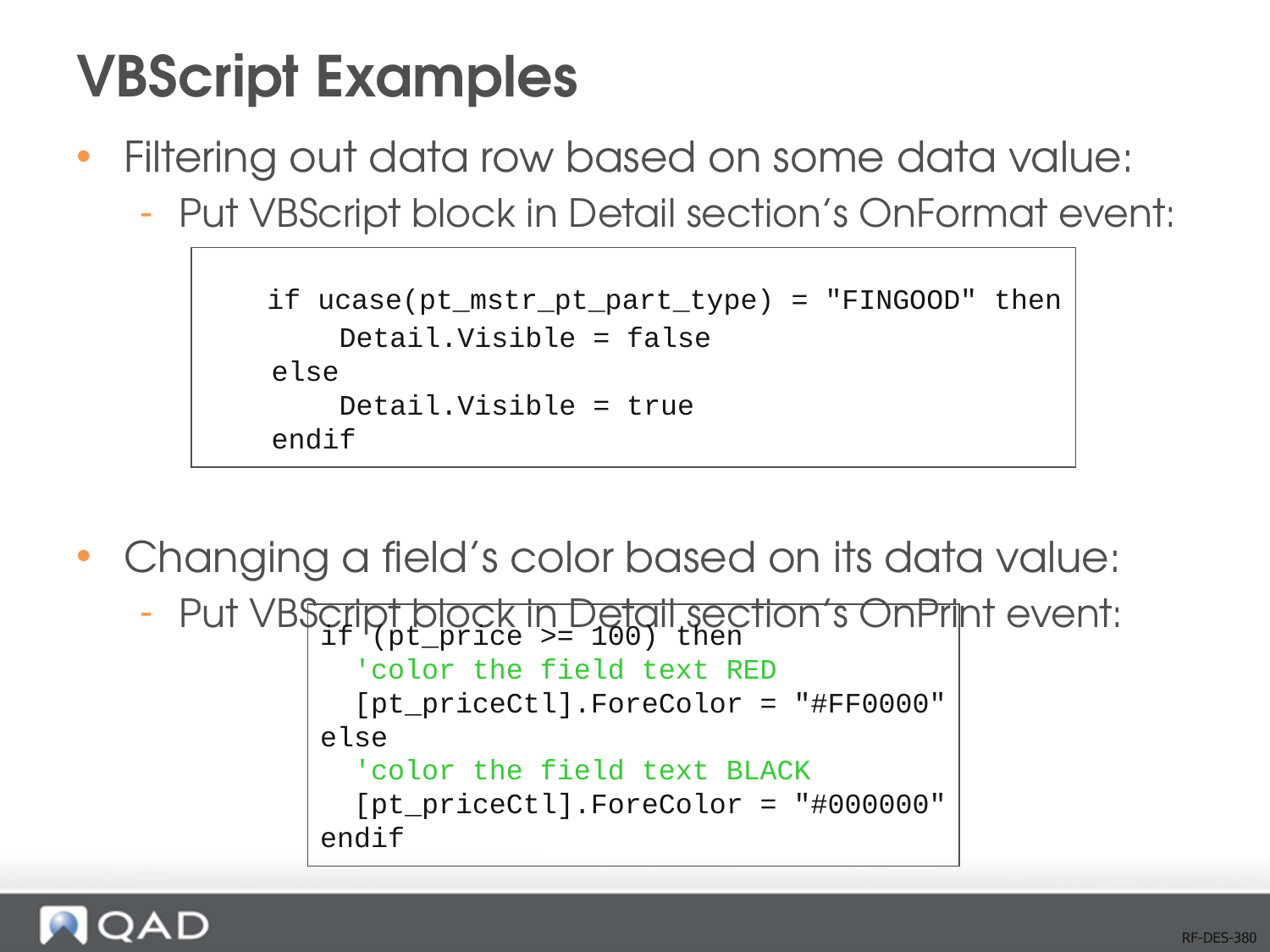

# VBScript Examples
Filtering out data row based on some data value:
Put VBScript block in Detail section’s OnFormat event:

Changing a field’s color based on its data value:
Put VBScript block in Detail section’s OnPrint event:

    if ucase(pt_mstr_pt_part_type) = "FINGOOD" then
        Detail.Visible = false
    else
        Detail.Visible = true
    endif
if (pt_price >= 100) then
  'color the field text RED
  [pt_priceCtl].ForeColor = "#FF0000"
else
  'color the field text BLACK
  [pt_priceCtl].ForeColor = "#000000"
endif
RF-DES-380